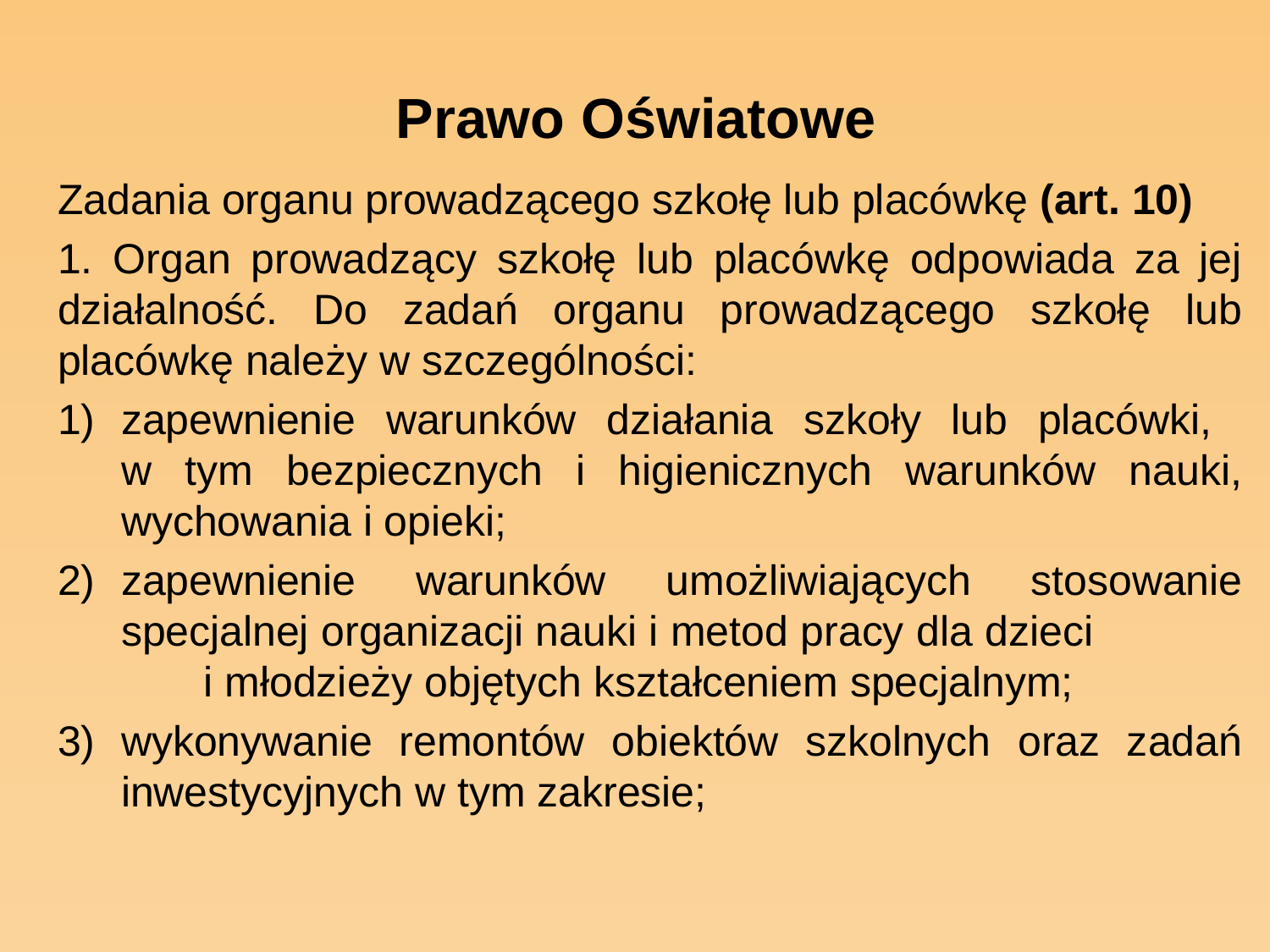

# Prawo Oświatowe
Zadania organu prowadzącego szkołę lub placówkę (art. 10)
1. Organ prowadzący szkołę lub placówkę odpowiada za jej działalność. Do zadań organu prowadzącego szkołę lub placówkę należy w szczególności:
zapewnienie warunków działania szkoły lub placówki,
w tym bezpiecznych i higienicznych warunków nauki, wychowania i opieki;
zapewnienie warunków umożliwiających stosowanie specjalnej organizacji nauki i metod pracy dla dzieci                    i młodzieży objętych kształceniem specjalnym;
wykonywanie remontów obiektów szkolnych oraz zadań inwestycyjnych w tym zakresie;